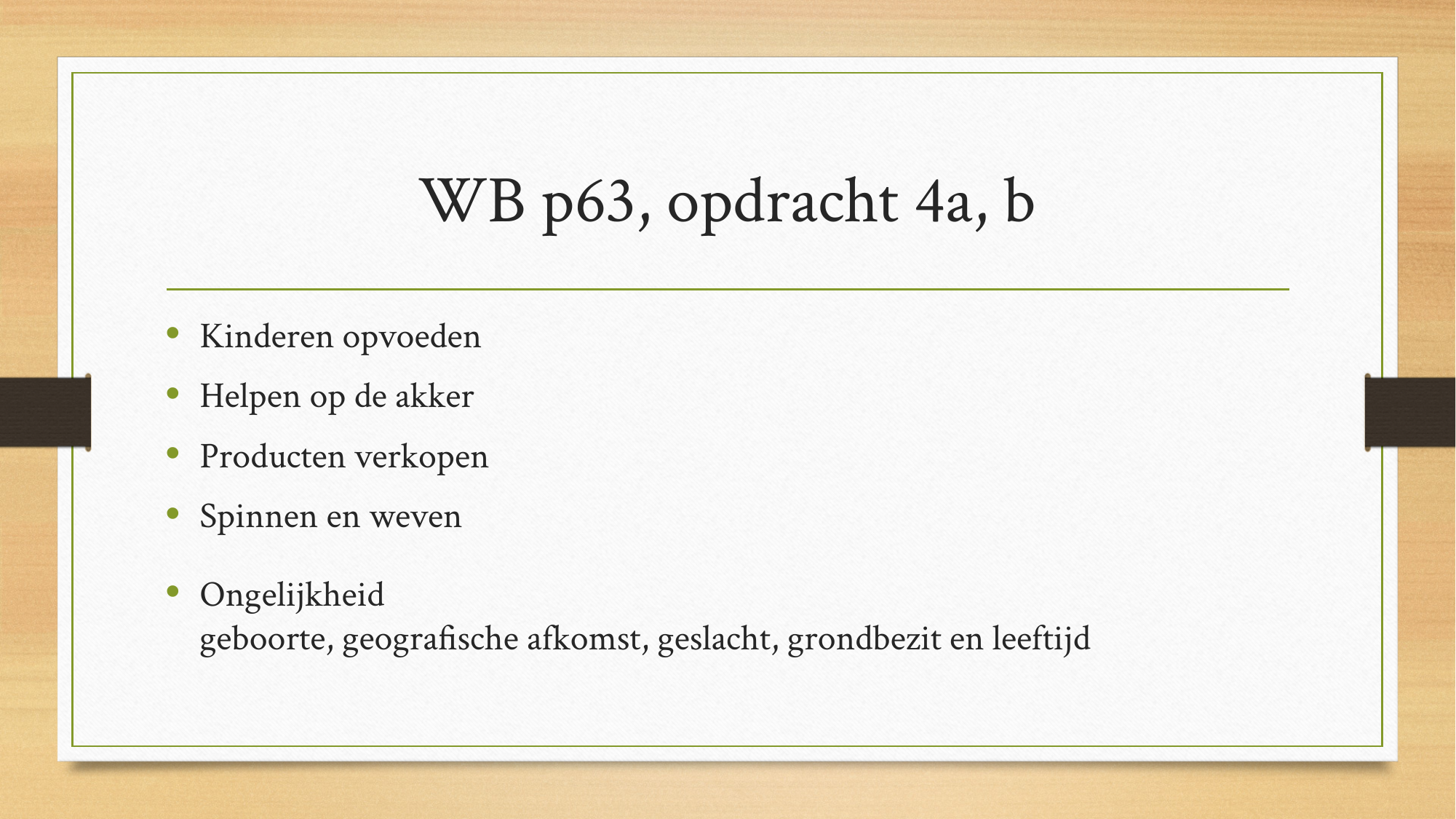

# WB p63, opdracht 4a, b
Kinderen opvoeden
Helpen op de akker
Producten verkopen
Spinnen en weven
Ongelijkheid
geboorte, geografische afkomst, geslacht, grondbezit en leeftijd